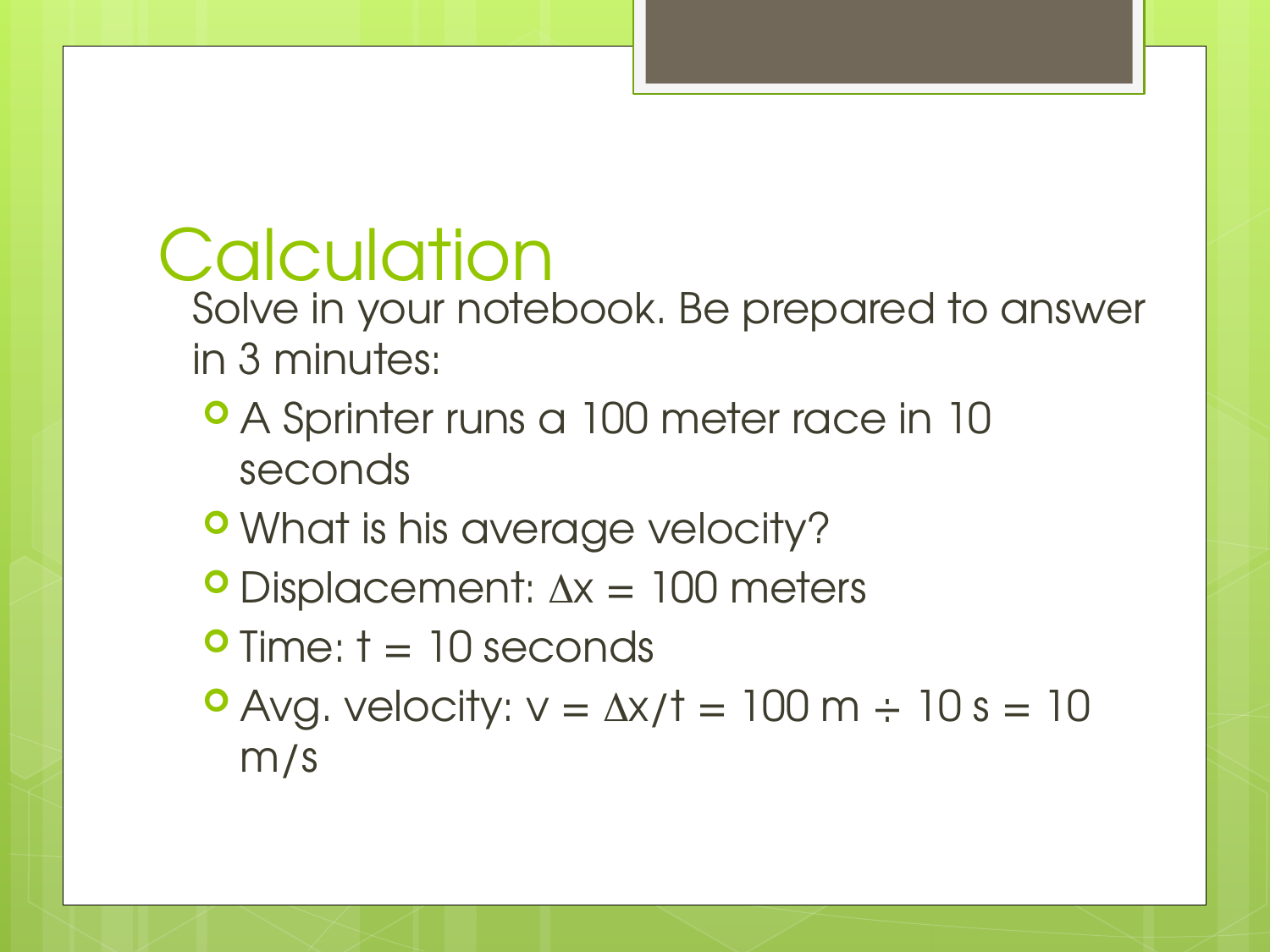

# Calculation
Solve in your notebook. Be prepared to answer in 3 minutes:
A Sprinter runs a 100 meter race in 10 seconds
What is his average velocity?
Displacement: Δx = 100 meters
Time: t = 10 seconds
Avg. velocity: v = Δx/t = 100 m ÷ 10 s = 10 m/s